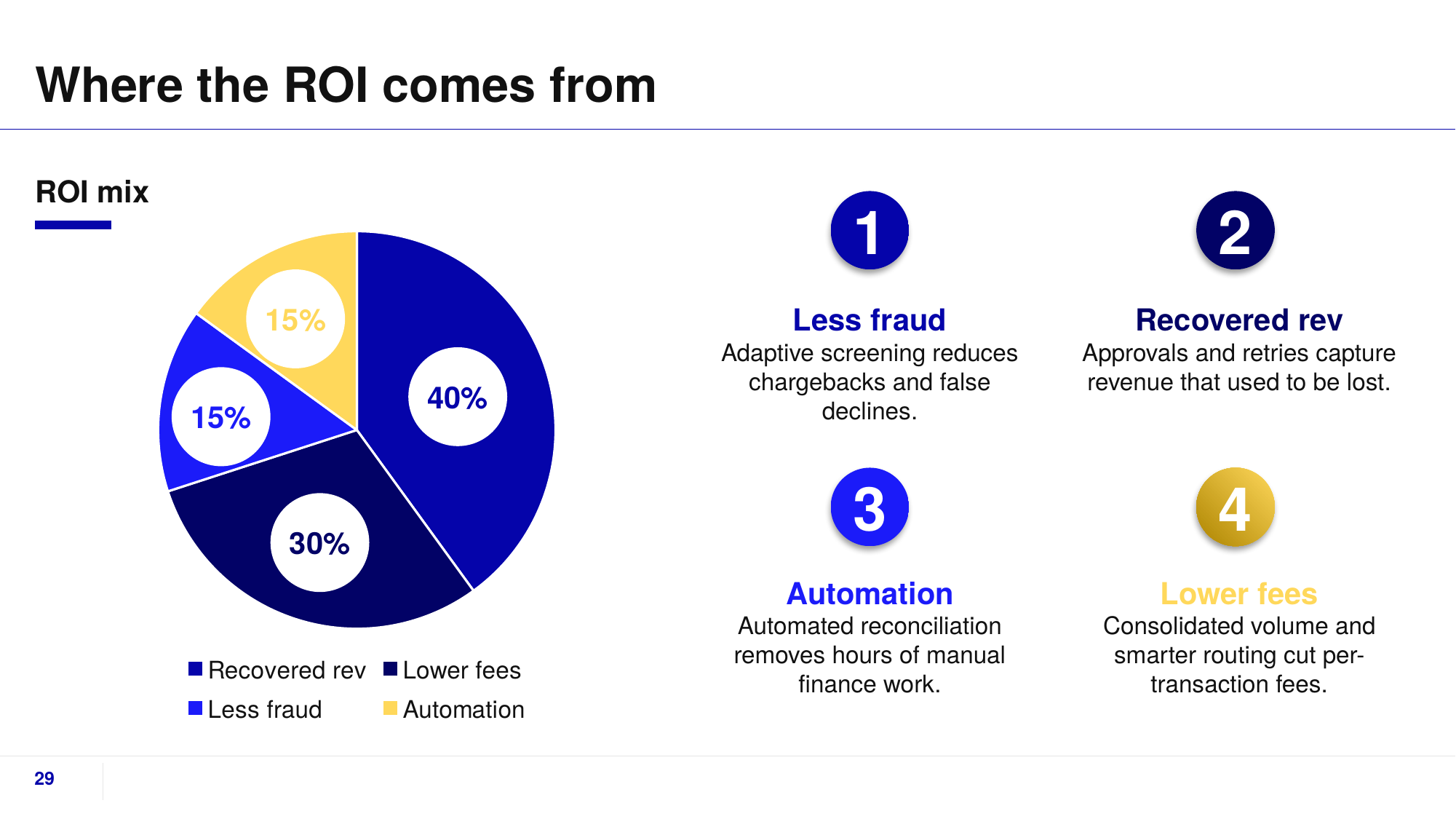

# Where the ROI comes from
ROI mix
1
2

### Chart

| Category | ROI |
|---|---|
| Recovered rev | 40.0 |
| Lower fees | 30.0 |
| Less fraud | 15.0 |
| Automation | 15.0 |
15%
Less fraud
Adaptive screening reduces chargebacks and false declines.
Recovered rev
Approvals and retries capture revenue that used to be lost.
40%
15%
3
4
30%
Automation
Automated reconciliation removes hours of manual finance work.
Lower fees
Consolidated volume and smarter routing cut per-transaction fees.
29